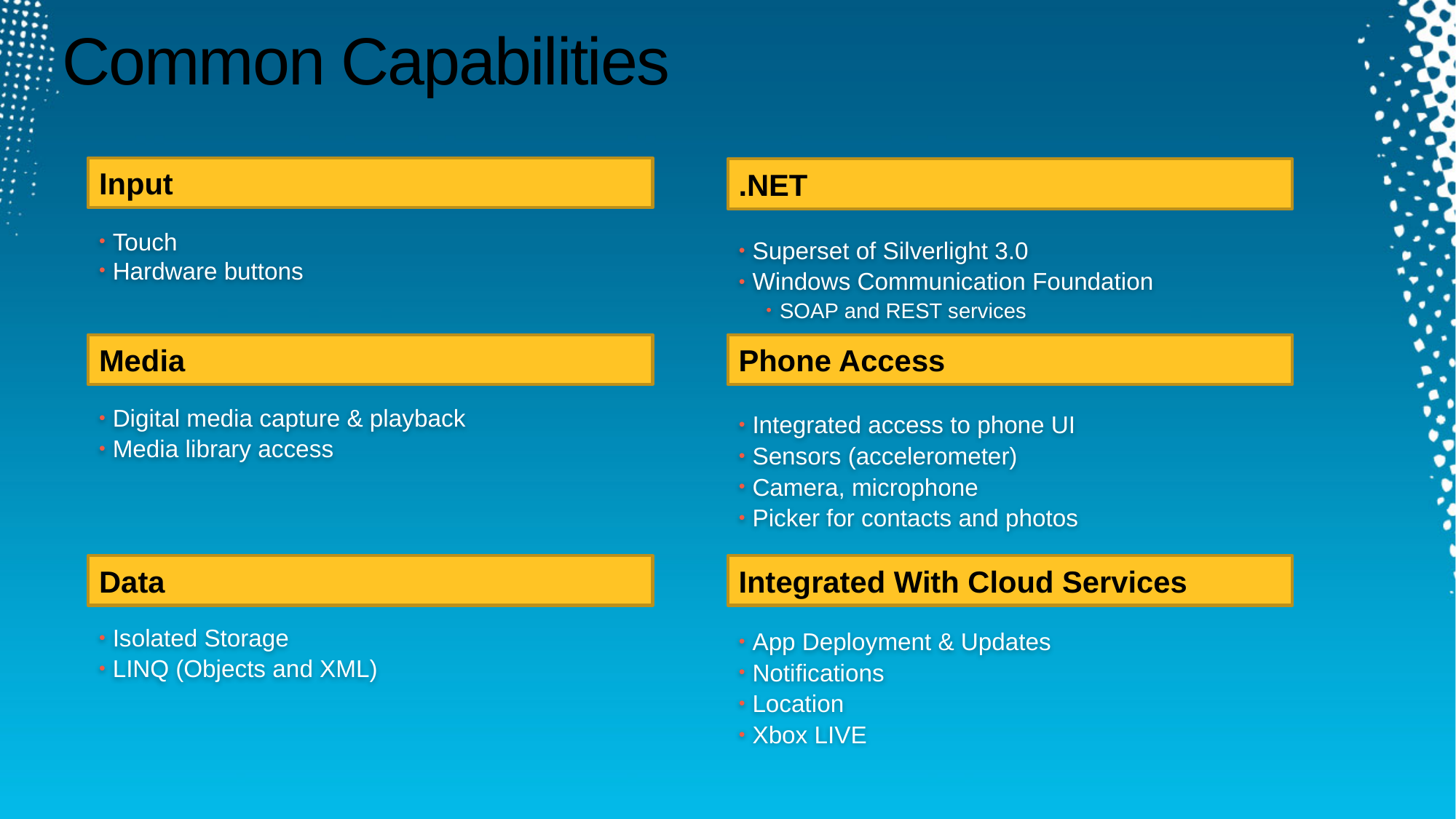

# Common Capabilities
Input
.NET
Touch
Hardware buttons
Superset of Silverlight 3.0
Windows Communication Foundation
SOAP and REST services
Media
Phone Access
Digital media capture & playback
Media library access
Integrated access to phone UI
Sensors (accelerometer)
Camera, microphone
Picker for contacts and photos
Data
Integrated With Cloud Services
Isolated Storage
LINQ (Objects and XML)
App Deployment & Updates
Notifications
Location
Xbox LIVE